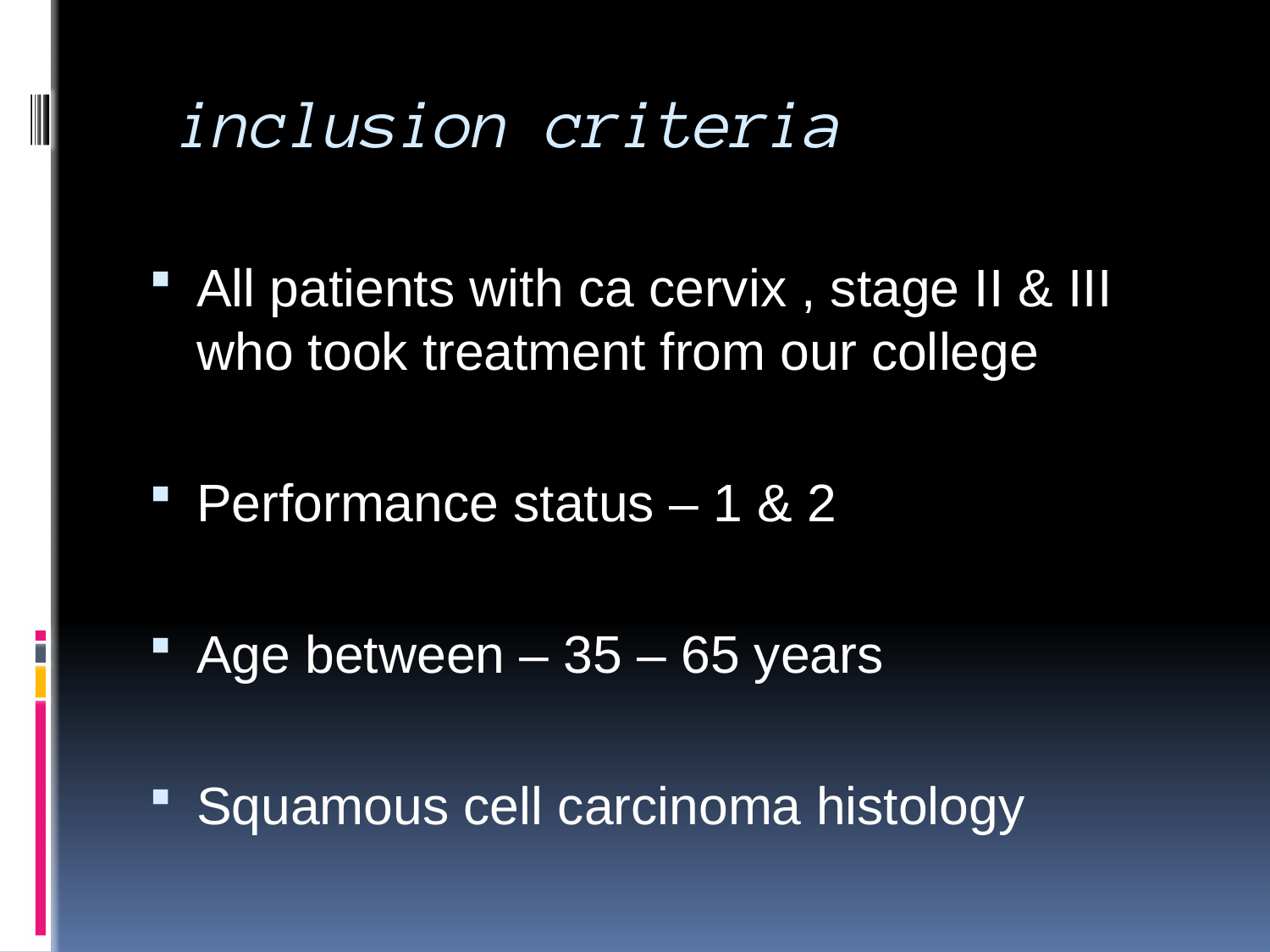

# inclusion criteria
All patients with ca cervix , stage II & III who took treatment from our college

Performance status – 1 & 2

Age between – 35 – 65 years

Squamous cell carcinoma histology